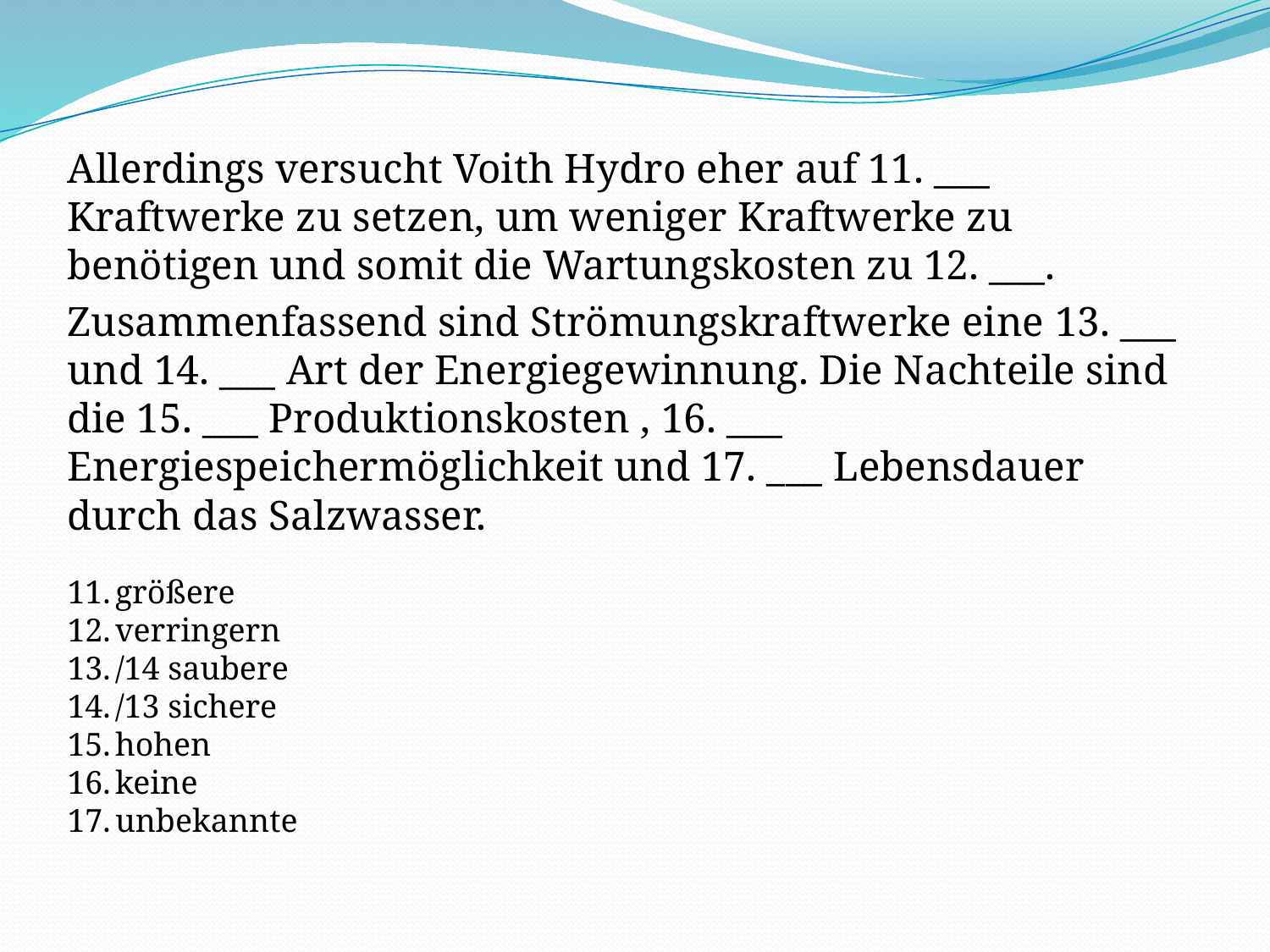

Allerdings versucht Voith Hydro eher auf 11. ___ Kraftwerke zu setzen, um weniger Kraftwerke zu benötigen und somit die Wartungskosten zu 12. ___.
Zusammenfassend sind Strömungskraftwerke eine 13. ___ und 14. ___ Art der Energiegewinnung. Die Nachteile sind die 15. ___ Produktionskosten , 16. ___ Energiespeichermöglichkeit und 17. ___ Lebensdauer durch das Salzwasser.

größere
verringern
/14 saubere
/13 sichere
hohen
keine
unbekannte